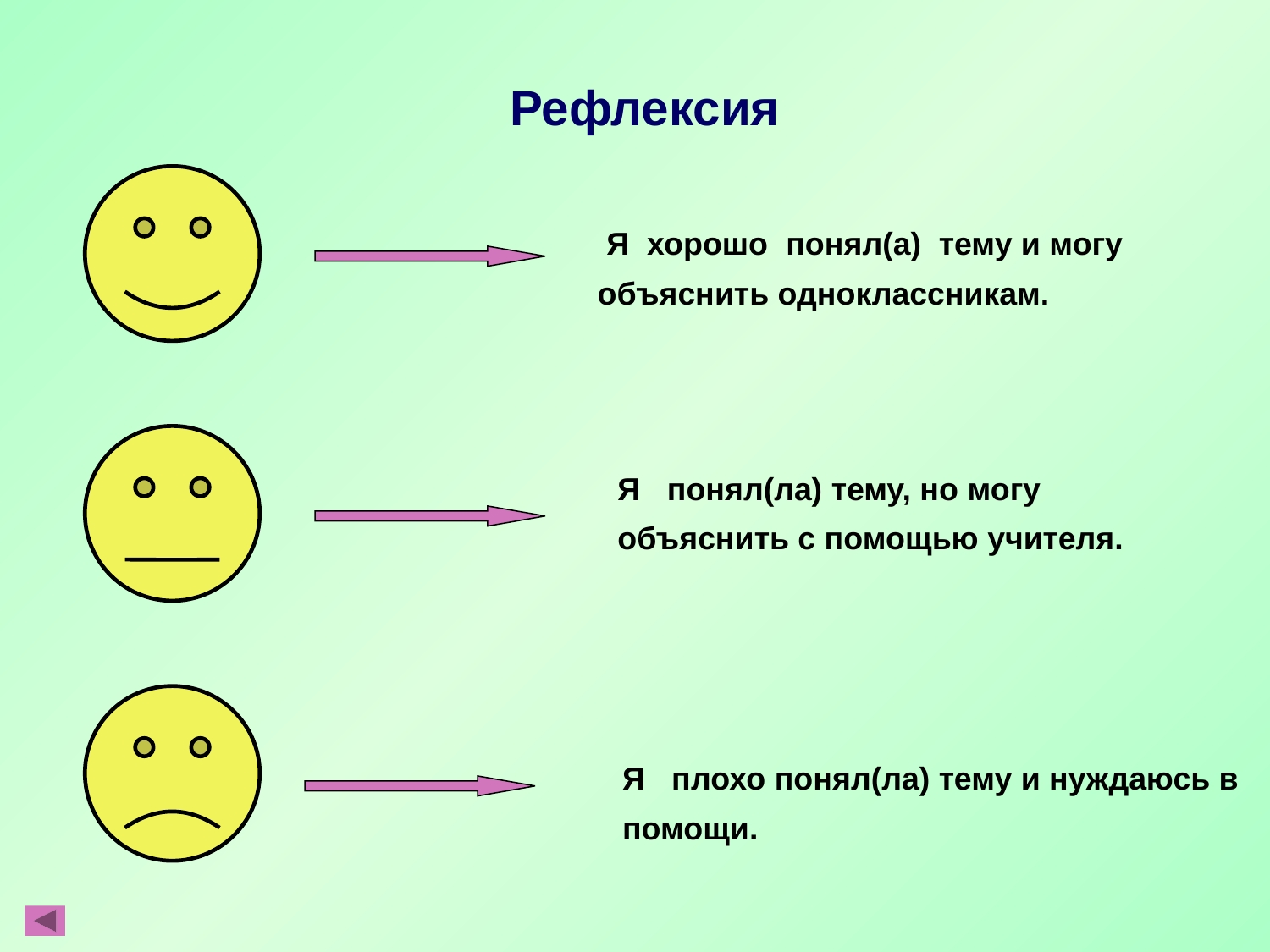

# Рефлексия

 Я  хорошо  понял(а)  тему и могу объяснить одноклассникам.

Я   понял(ла) тему, но могу объяснить с помощью учителя.

Я   плохо понял(ла) тему и нуждаюсь в помощи.